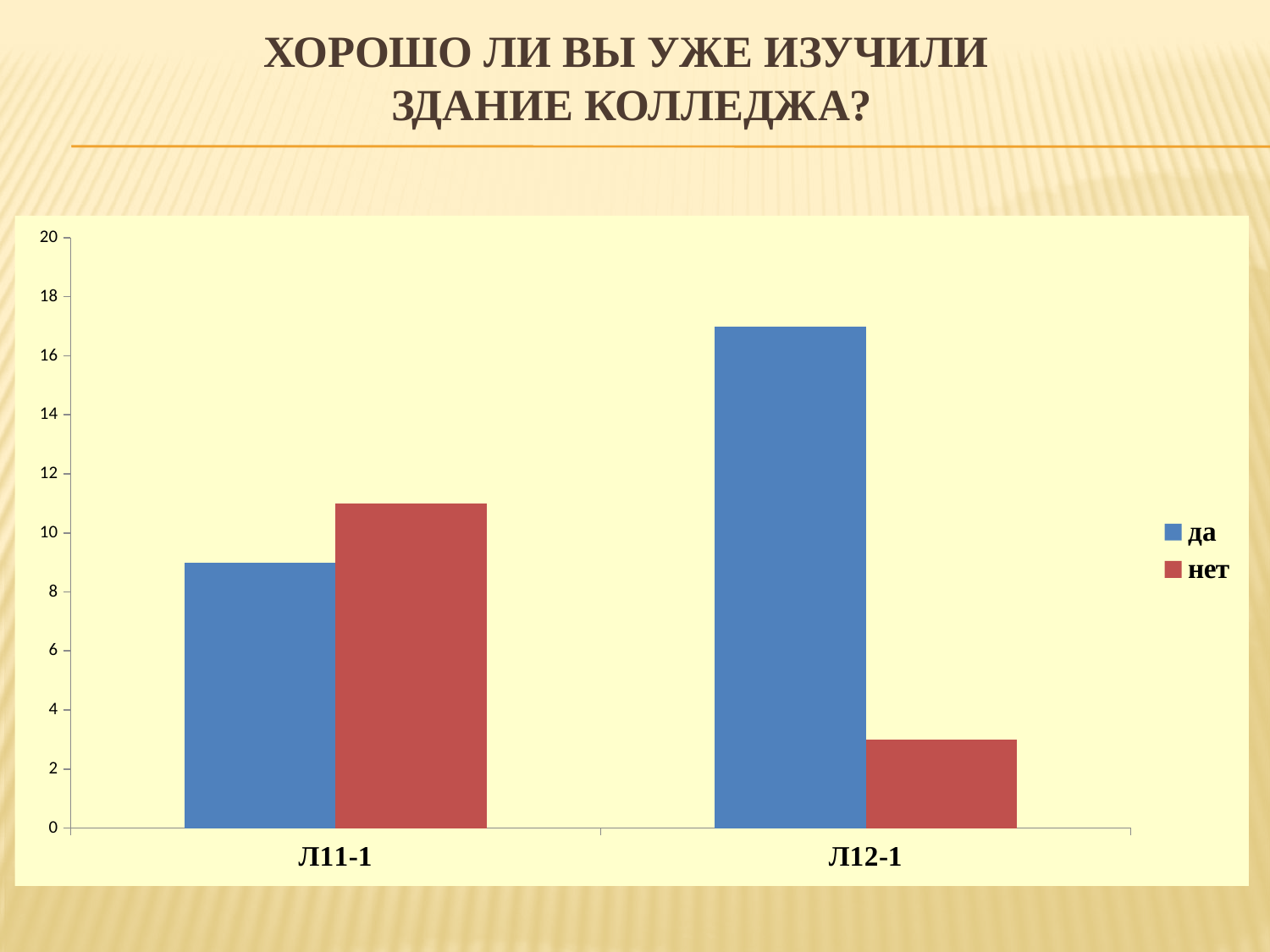

# Хорошо ли вы уже изучили здание колледжа?

### Chart

| Category | да | нет |
|---|---|---|
| Л11-1 | 9.0 | 11.0 |
| Л12-1 | 17.0 | 3.0 |